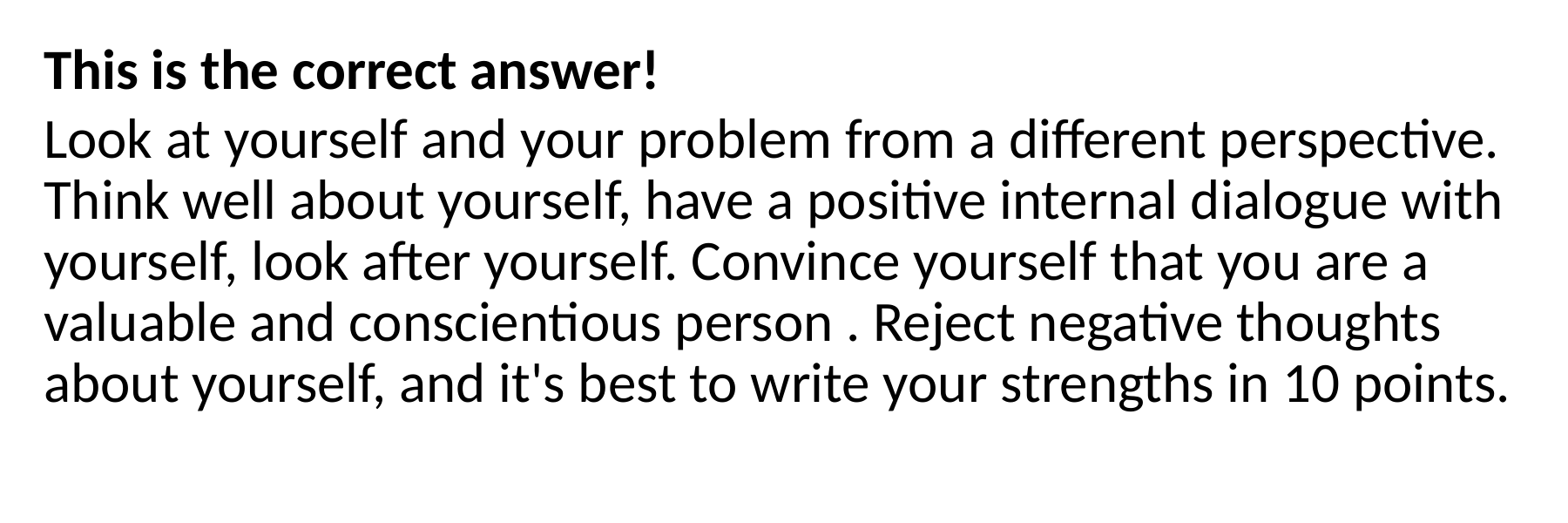

This is the correct answer!
Look at yourself and your problem from a different perspective. Think well about yourself, have a positive internal dialogue with yourself, look after yourself. Convince yourself that you are a valuable and conscientious person . Reject negative thoughts about yourself, and it's best to write your strengths in 10 points.